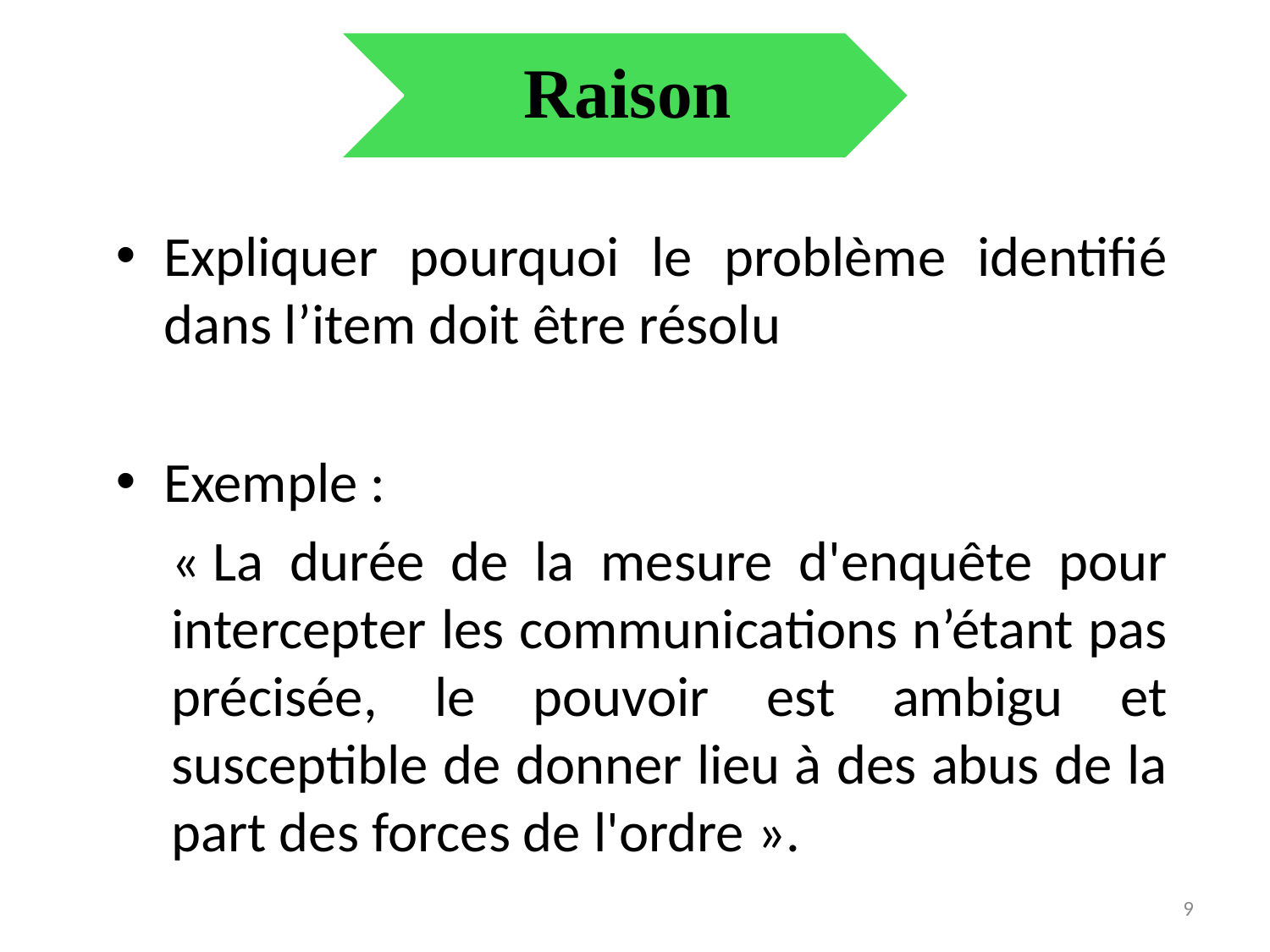

Raison
Expliquer pourquoi le problème identifié dans l’item doit être résolu

Exemple :
« La durée de la mesure d'enquête pour intercepter les communications n’étant pas précisée, le pouvoir est ambigu et susceptible de donner lieu à des abus de la part des forces de l'ordre ».
9